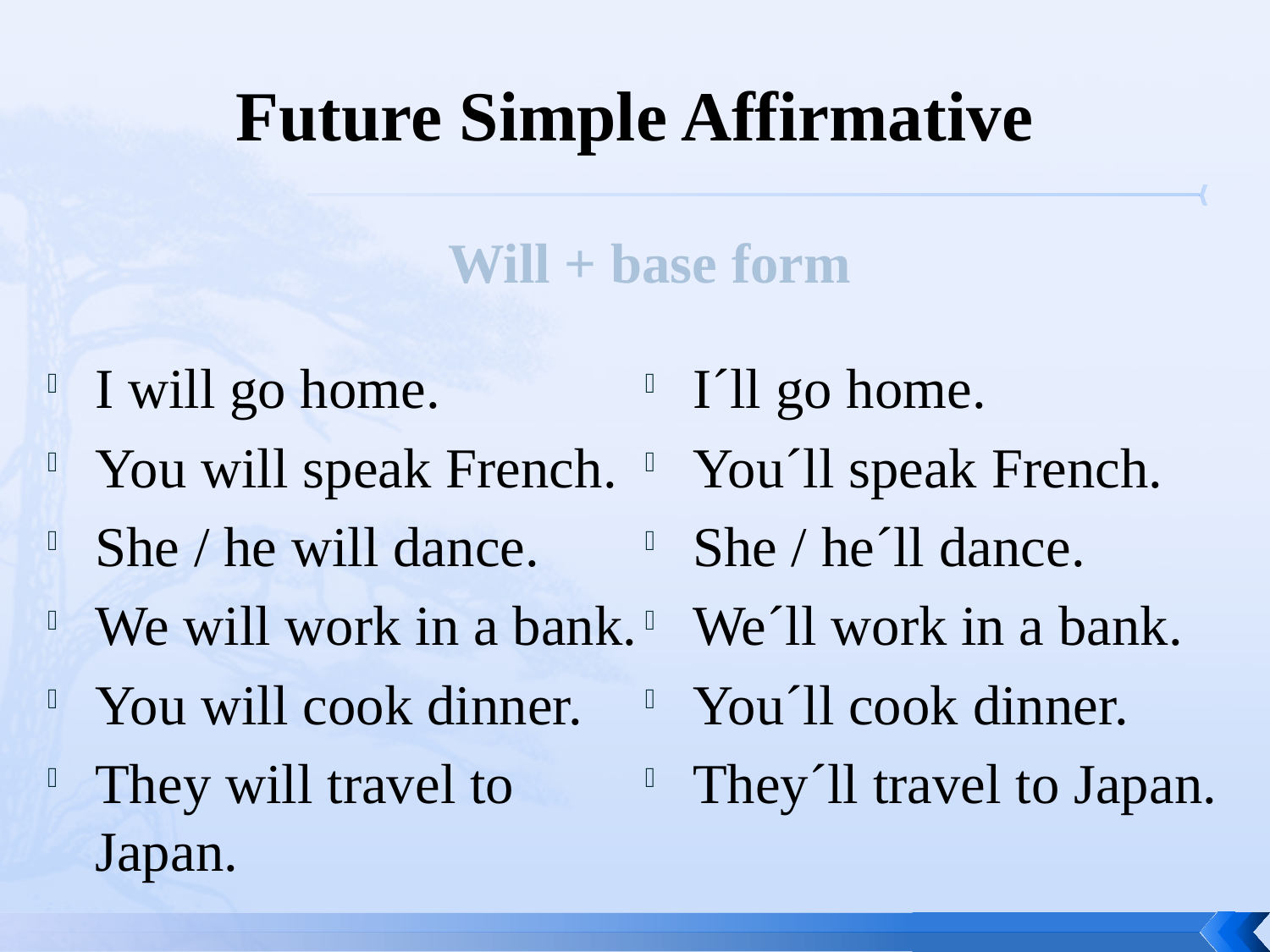

# Future Simple Affirmative
| Will + base form |
| --- |
I will go home.
You will speak French.
She / he will dance.
We will work in a bank.
You will cook dinner.
They will travel to Japan.
I´ll go home.
You´ll speak French.
She / he´ll dance.
We´ll work in a bank.
You´ll cook dinner.
They´ll travel to Japan.